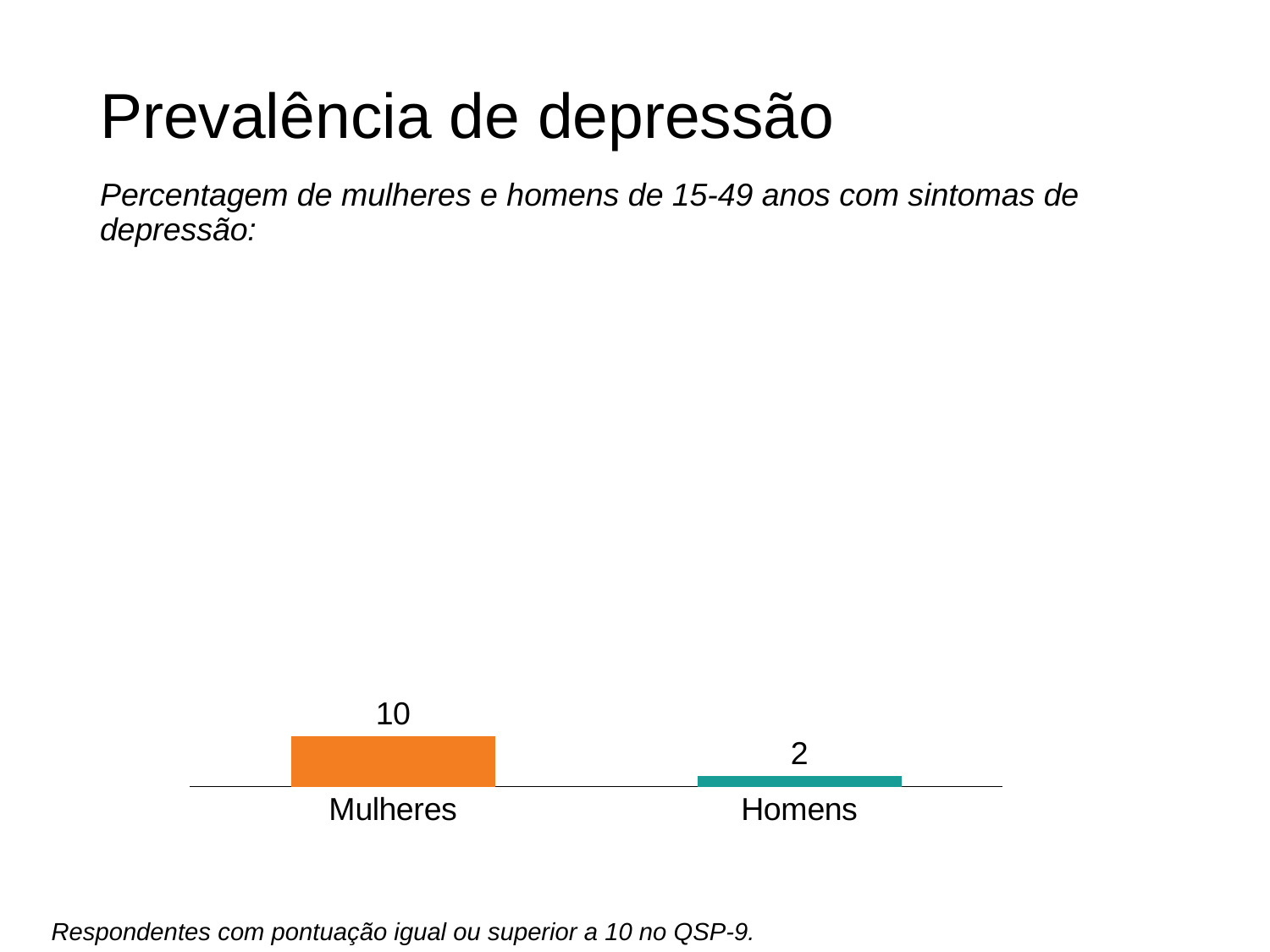

# Prevalência de depressão
Percentagem de mulheres e homens de 15-49 anos com sintomas de depressão:

### Chart

| Category | Series 1 |
|---|---|
| Mulheres | 10.0 |
| Homens | 2.0 |
Respondentes com pontuação igual ou superior a 10 no QSP-9.